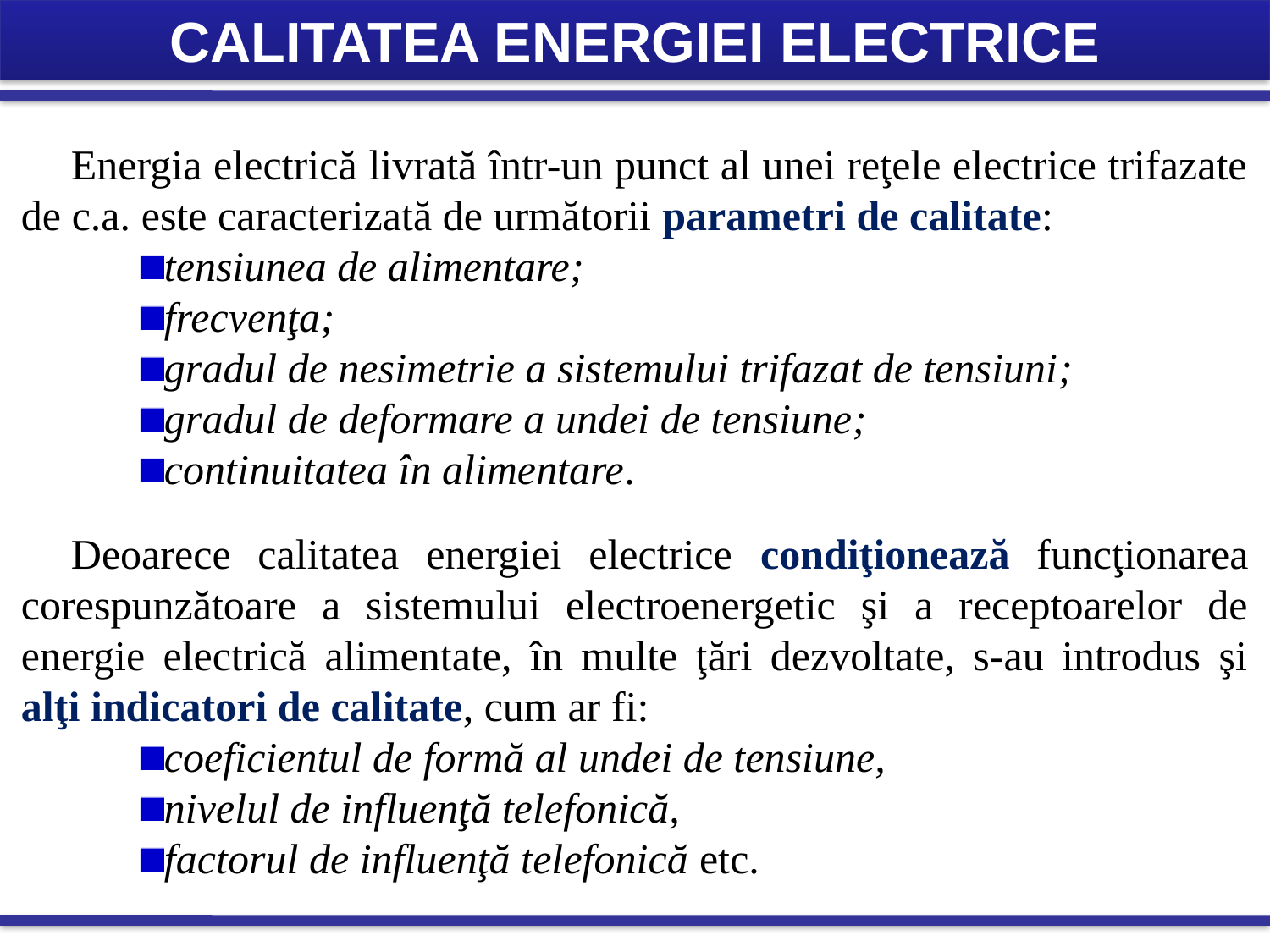

CALITATEA ENERGIEI ELECTRICE

Energia electrică livrată într-un punct al unei reţele electrice trifazate de c.a. este caracterizată de următorii parametri de calitate:
tensiunea de alimentare;
frecvenţa;
gradul de nesimetrie a sistemului trifazat de tensiuni;
gradul de deformare a undei de tensiune;
continuitatea în alimentare.

Deoarece calitatea energiei electrice condiţionează funcţionarea corespunzătoare a sistemului electroenergetic şi a receptoarelor de energie electrică alimentate, în multe ţări dezvoltate, s-au introdus şi alţi indicatori de calitate, cum ar fi:
coeficientul de formă al undei de tensiune,
nivelul de influenţă telefonică,
factorul de influenţă telefonică etc.